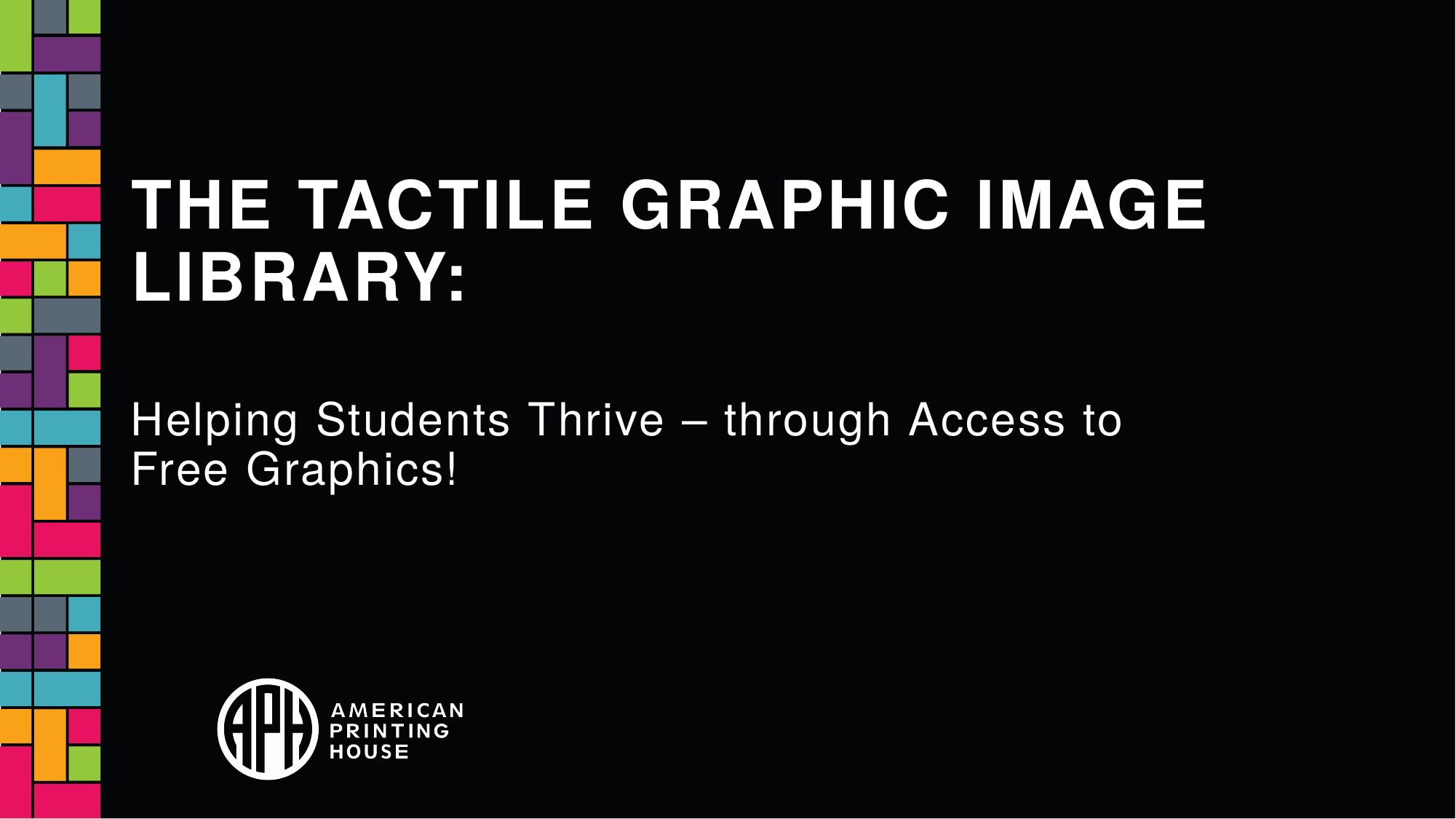

# The Tactile Graphic Image Library:
Helping Students Thrive – through Access to Free Graphics!